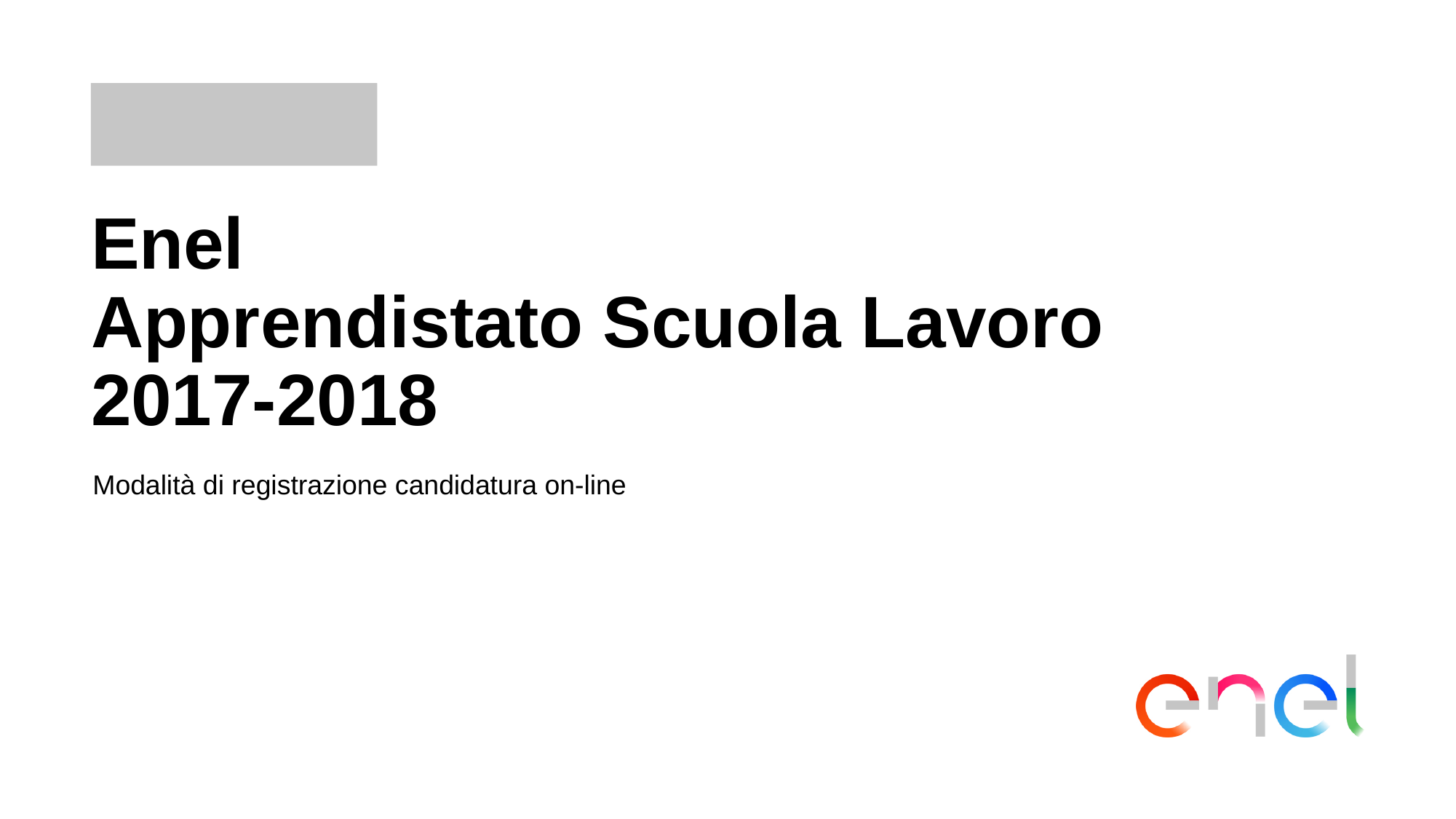

# Enel Apprendistato Scuola Lavoro 2017-2018
Modalità di registrazione candidatura on-line